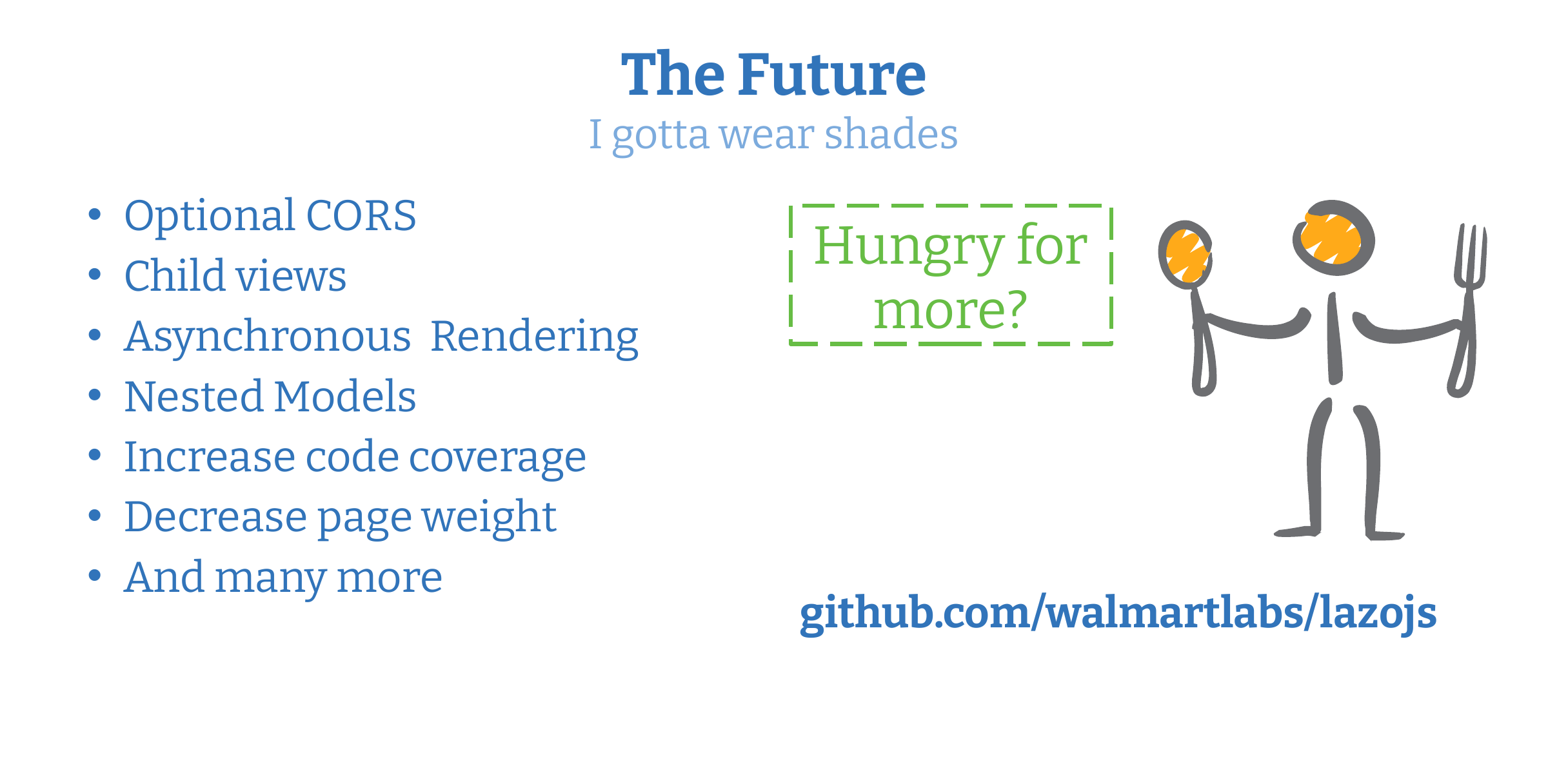

# The Future I gotta wear shades
Optional CORS
Child views
Asynchronous  Rendering
Nested Models
Increase code coverage
Decrease page weight
And many more

Hungry for more?
github.com/walmartlabs/lazojs